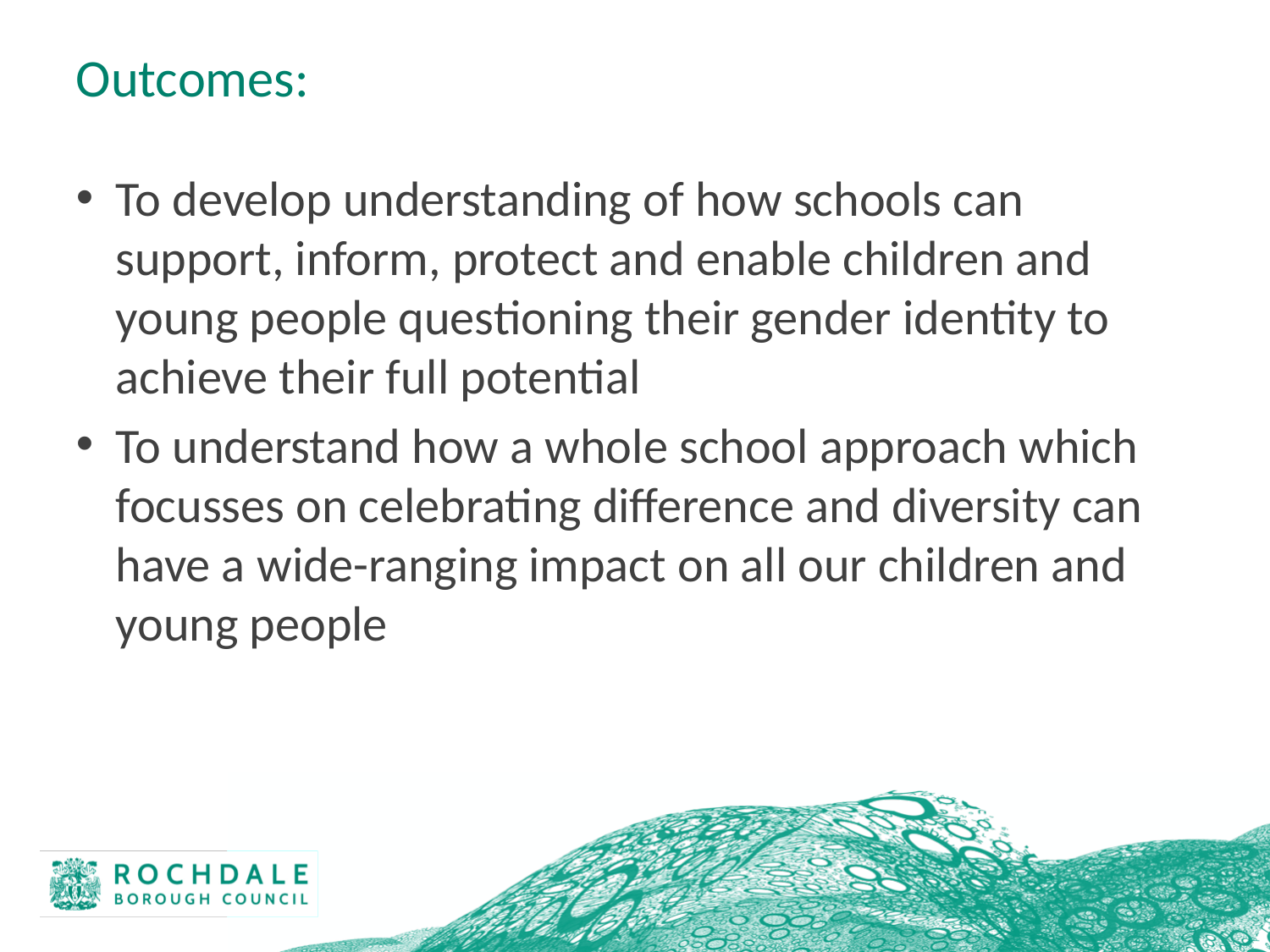

# Outcomes:
To develop understanding of how schools can support, inform, protect and enable children and young people questioning their gender identity to achieve their full potential
To understand how a whole school approach which focusses on celebrating difference and diversity can have a wide-ranging impact on all our children and young people